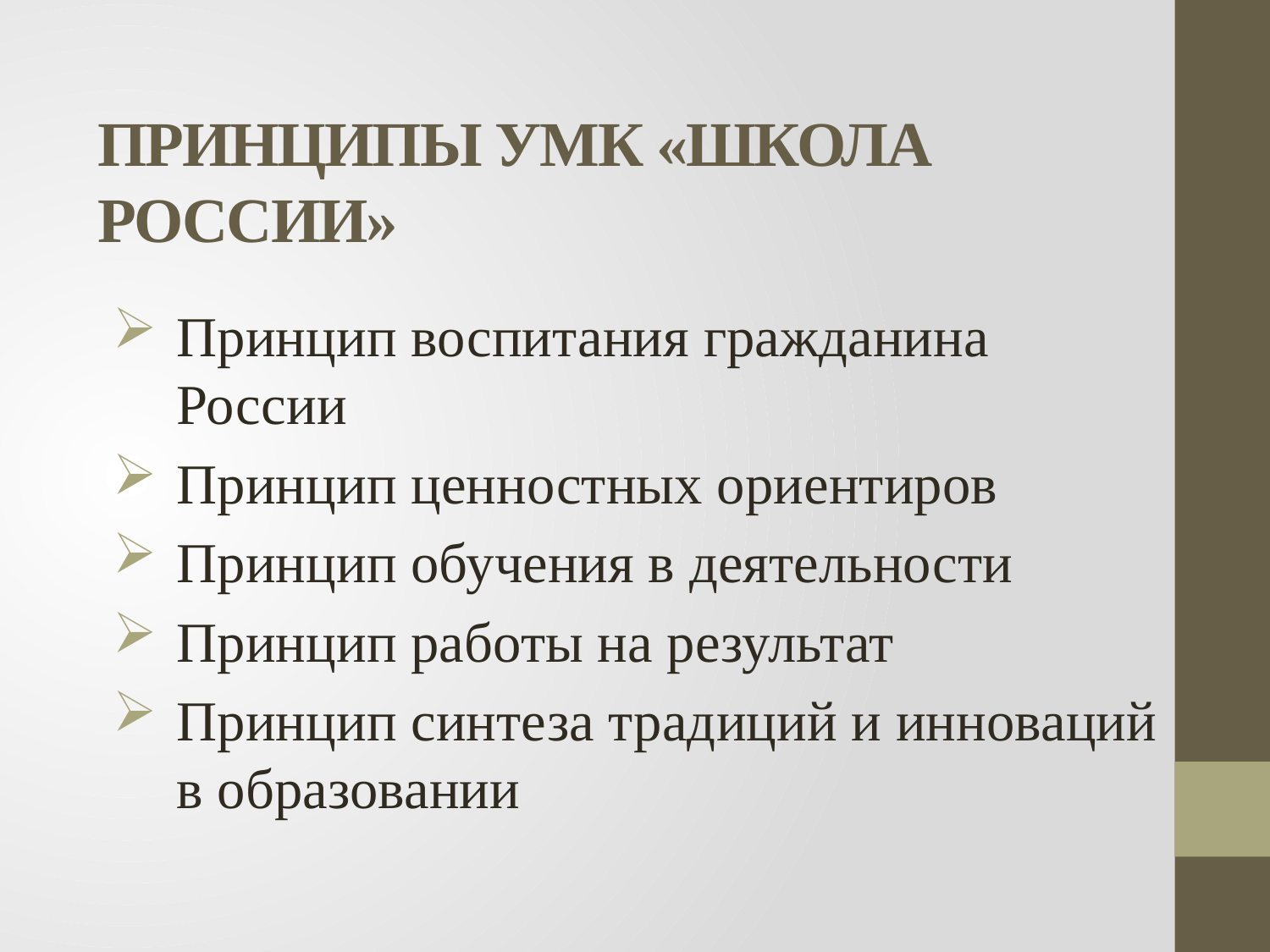

# Принципы УМК «Школа России»
Принцип воспитания гражданина России
Принцип ценностных ориентиров
Принцип обучения в деятельности
Принцип работы на результат
Принцип синтеза традиций и инноваций в образовании